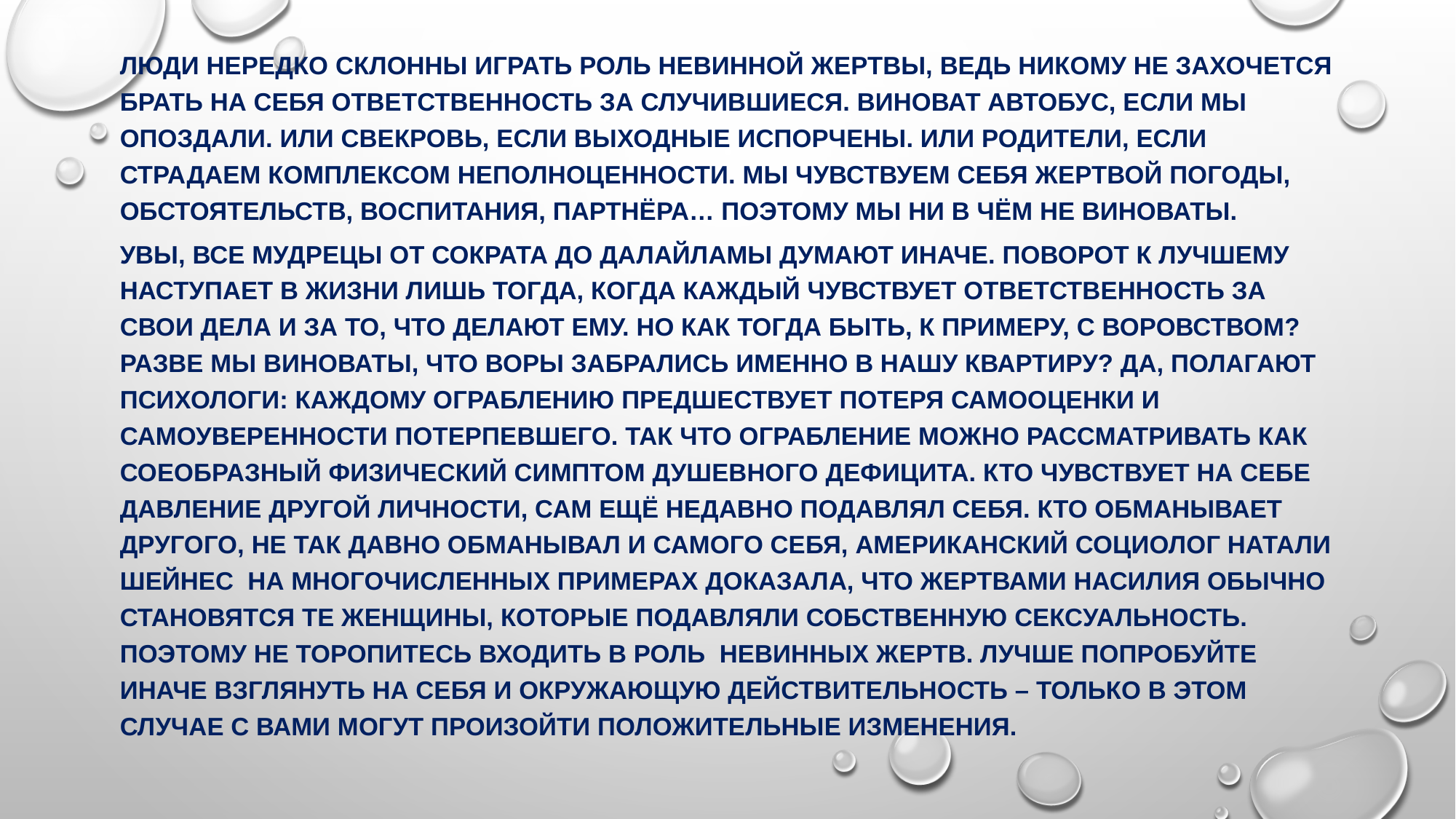

Люди нередко склонны играть роль невинной жертвы, ведь никому не захочется брать на себя ответственность за случившиеся. Виноват автобус, если мы опоздали. Или свекровь, если выходные испорчены. Или родители, если страдаем комплексом неполноценности. Мы чувствуем себя жертвой погоды, обстоятельств, воспитания, партнёра… Поэтому мы ни в чём не виноваты.
Увы, все мудрецы от Сократа до Далайламы думают иначе. Поворот к лучшему наступает в жизни лишь тогда, когда каждый чувствует ответственность за свои дела и за то, что делают ему. Но как тогда быть, к примеру, с воровством? Разве мы виноваты, что воры забрались именно в нашу квартиру? Да, полагают психологи: каждому ограблению предшествует потеря самооценки и самоуверенности потерпевшего. Так что ограбление можно рассматривать как соеобразный физический симптом душевного дефицита. Кто чувствует на себе давление другой личности, сам ещё недавно подавлял себя. Кто обманывает другого, не так давно обманывал и самого себя, Американский социолог Натали Шейнес  на многочисленных примерах доказала, что жертвами насилия обычно становятся те женщины, которые подавляли собственную сексуальность. Поэтому не торопитесь входить в роль  невинных жертв. Лучше попробуйте иначе взглянуть на себя и окружающую действительность – только в этом случае с вами могут произойти положительные изменения.